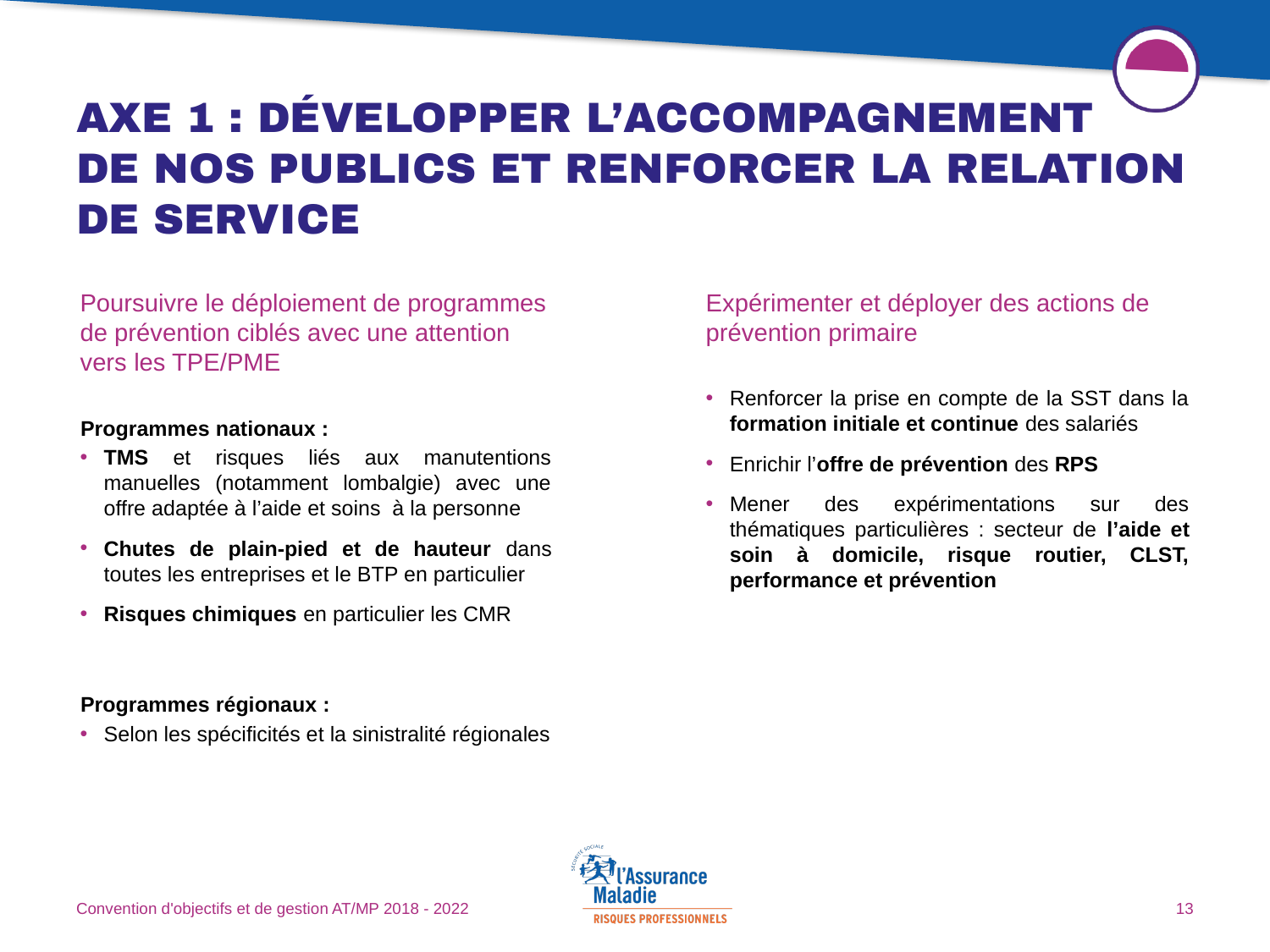

# Axe 1 : développer l’accompagnement de nos publics et renforcer la relation de service
Poursuivre le déploiement de programmes de prévention ciblés avec une attention vers les TPE/PME

Programmes nationaux :
TMS et risques liés aux manutentions manuelles (notamment lombalgie) avec une offre adaptée à l’aide et soins  à la personne
Chutes de plain-pied et de hauteur dans toutes les entreprises et le BTP en particulier
Risques chimiques en particulier les CMR

Programmes régionaux :
Selon les spécificités et la sinistralité régionales

Expérimenter et déployer des actions de prévention primaire

Renforcer la prise en compte de la SST dans la formation initiale et continue des salariés
Enrichir l’offre de prévention des RPS
Mener des expérimentations sur des thématiques particulières : secteur de l’aide et soin à domicile, risque routier, CLST, performance et prévention

Convention d'objectifs et de gestion AT/MP 2018 - 2022
13